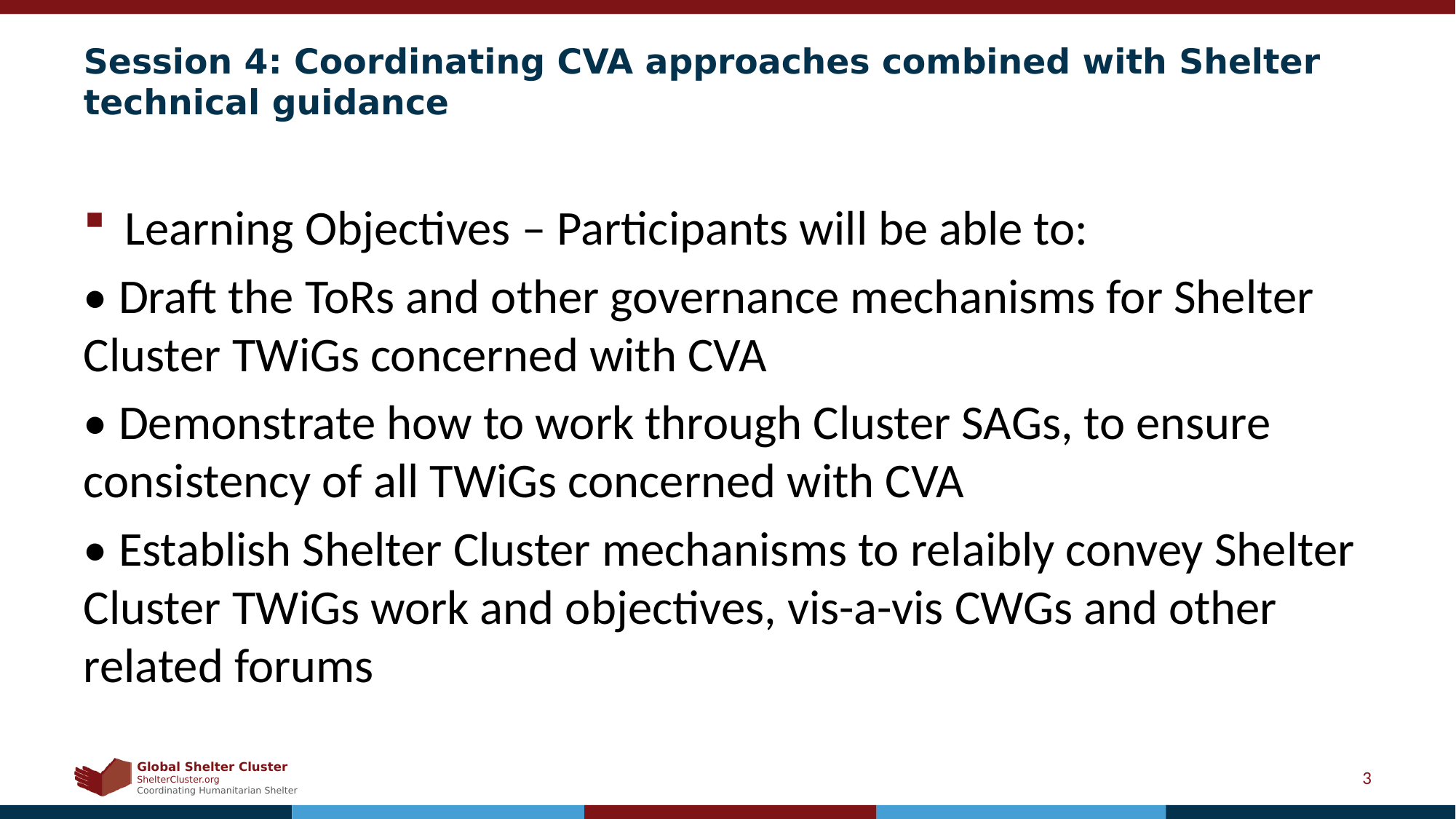

# Session 4: Coordinating CVA approaches combined with Shelter technical guidance
Learning Objectives – Participants will be able to:
• Draft the ToRs and other governance mechanisms for Shelter Cluster TWiGs concerned with CVA
• Demonstrate how to work through Cluster SAGs, to ensure consistency of all TWiGs concerned with CVA
• Establish Shelter Cluster mechanisms to relaibly convey Shelter Cluster TWiGs work and objectives, vis-a-vis CWGs and other related forums
3